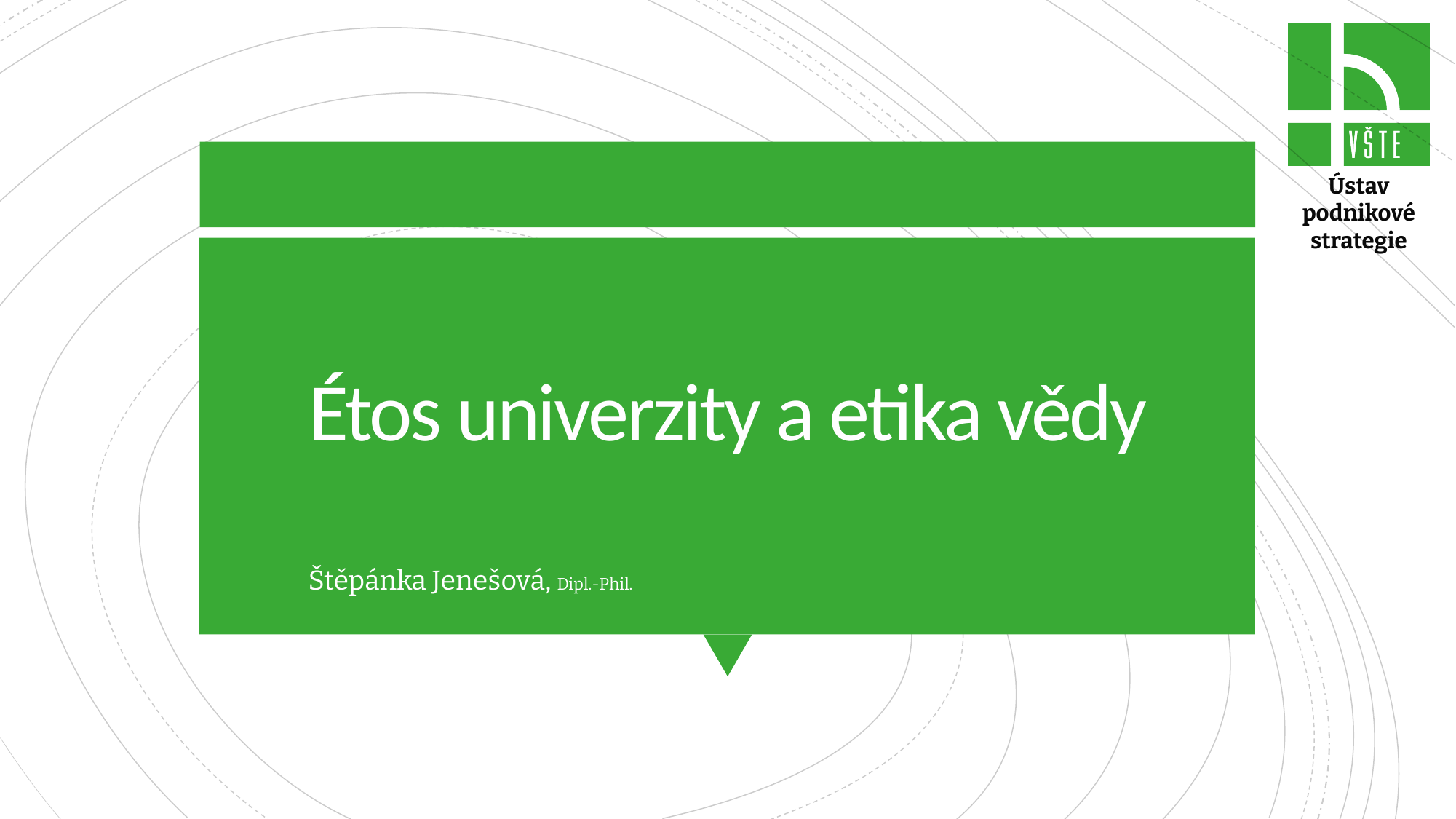

# Étos univerzity a etika vědy
                Štěpánka Jenešová, Dipl.-Phil.